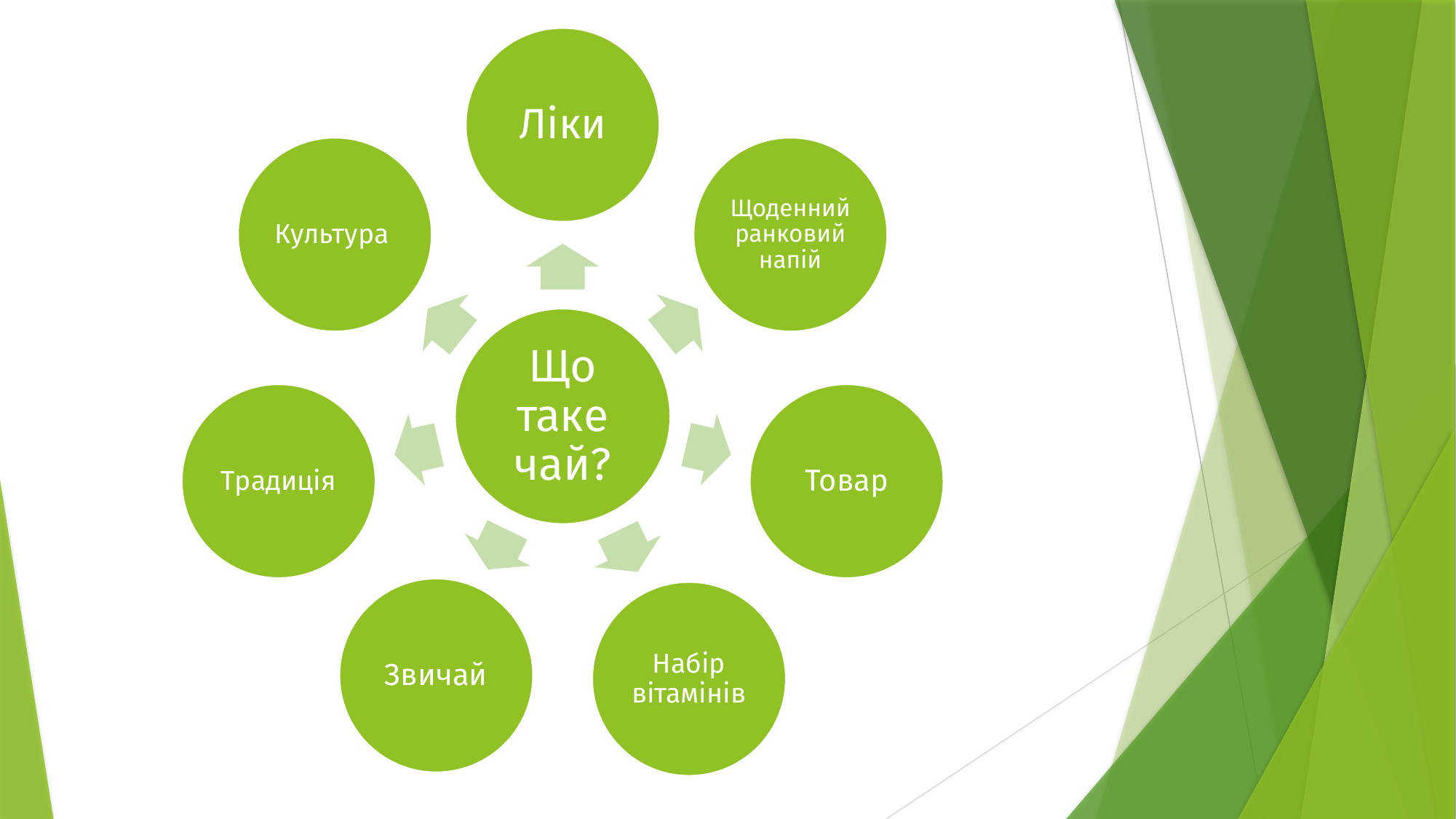

Що таке чай?

Ліки

Щоденний ранковий напій

Товар

Набір вітамінів

Звичай

Традиція

Культура